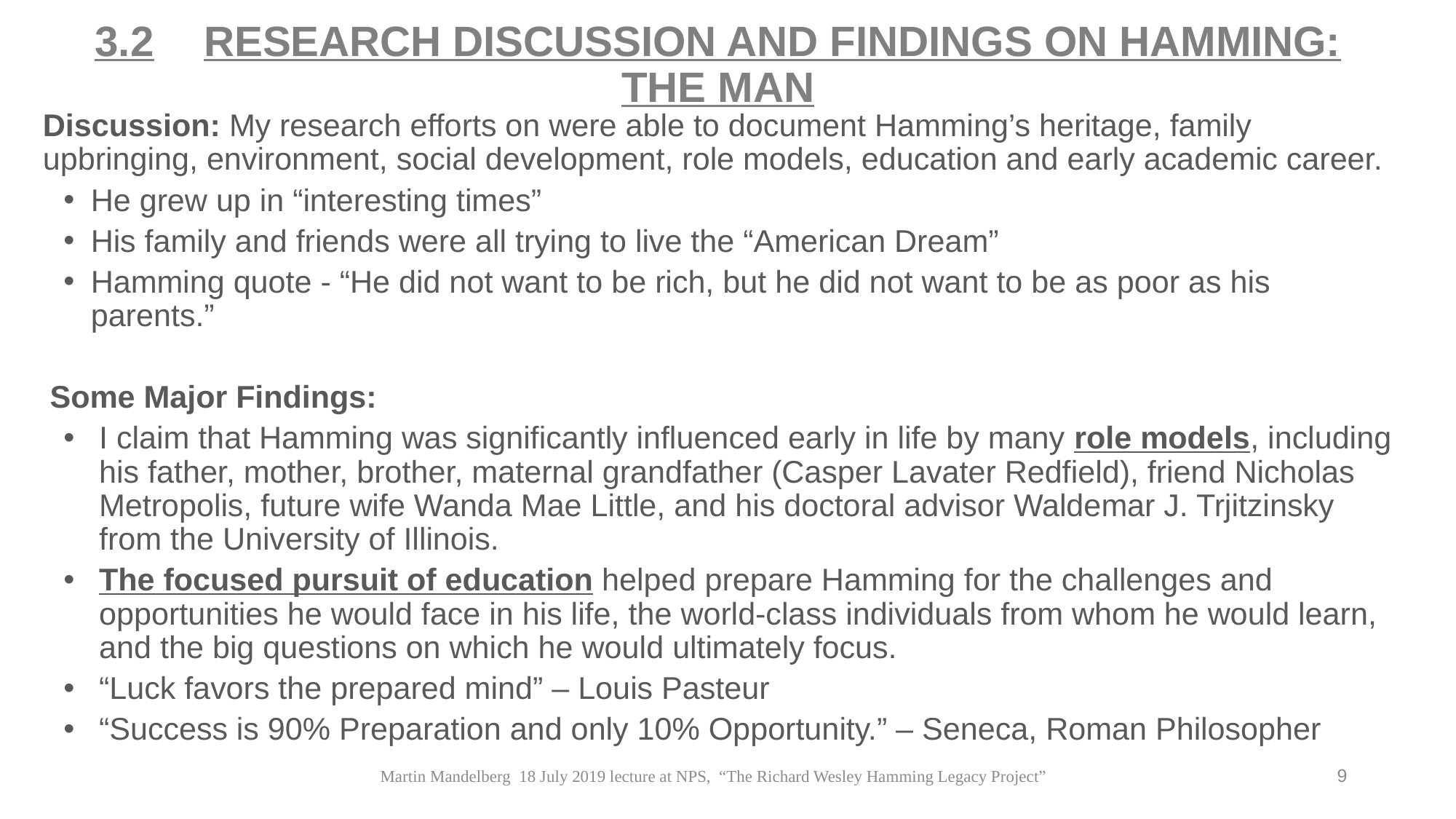

# 3.2	Research DISCUSSION AND Findings on Hamming: The Man
Discussion: My research efforts on were able to document Hamming’s heritage, family upbringing, environment, social development, role models, education and early academic career.
He grew up in “interesting times”
His family and friends were all trying to live the “American Dream”
Hamming quote - “He did not want to be rich, but he did not want to be as poor as his parents.”

Some Major Findings:
I claim that Hamming was significantly influenced early in life by many role models, including his father, mother, brother, maternal grandfather (Casper Lavater Redfield), friend Nicholas Metropolis, future wife Wanda Mae Little, and his doctoral advisor Waldemar J. Trjitzinsky from the University of Illinois.
The focused pursuit of education helped prepare Hamming for the challenges and opportunities he would face in his life, the world-class individuals from whom he would learn, and the big questions on which he would ultimately focus.
“Luck favors the prepared mind” – Louis Pasteur
“Success is 90% Preparation and only 10% Opportunity.” – Seneca, Roman Philosopher

Martin Mandelberg  18 July 2019 lecture at NPS,  “The Richard Wesley Hamming Legacy Project”
9